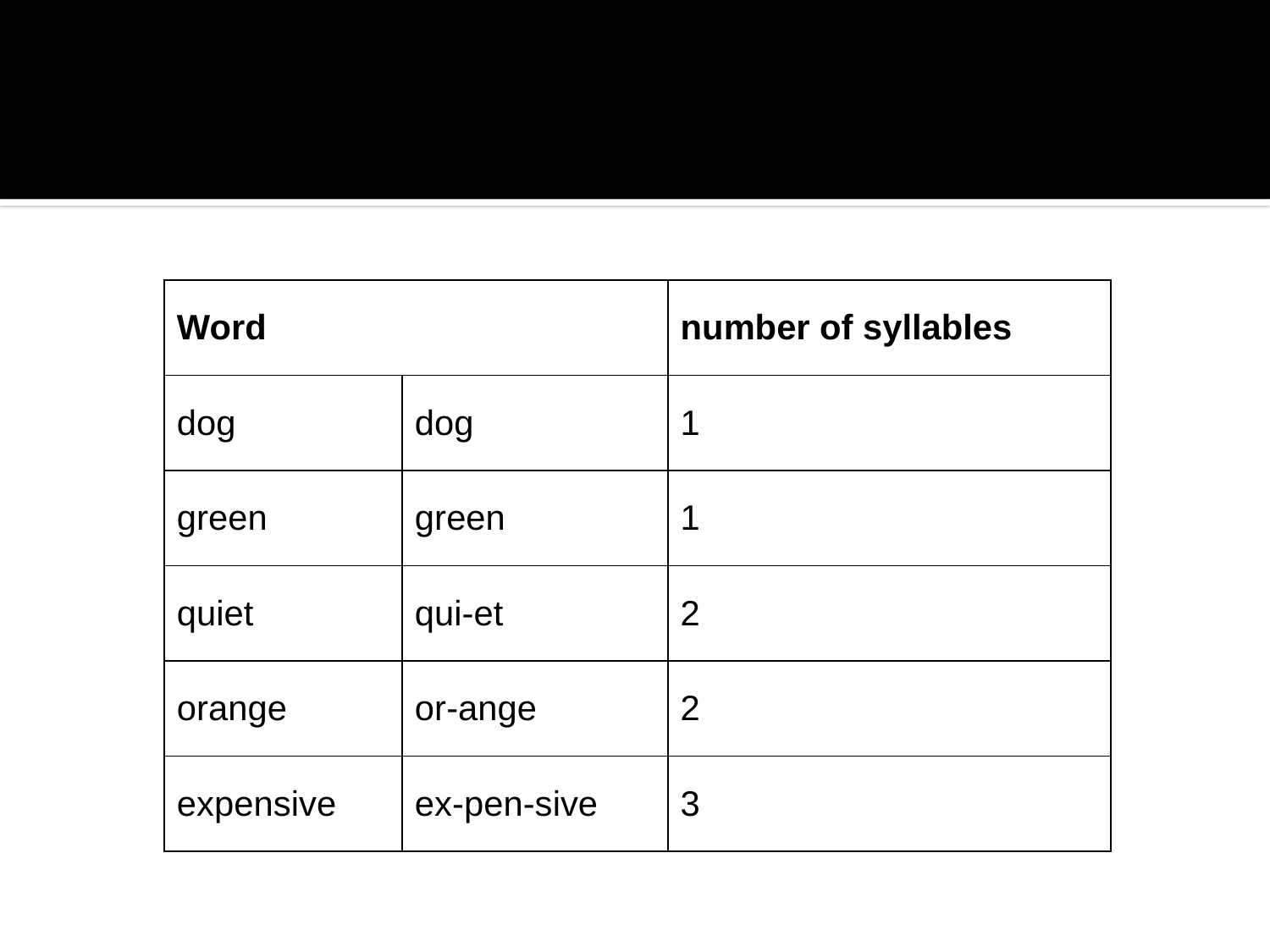

#
| Word |  | number of syllables |
| --- | --- | --- |
| dog | dog | 1 |
| green | green | 1 |
| quiet | qui-et | 2 |
| orange | or-ange | 2 |
| expensive | ex-pen-sive | 3 |